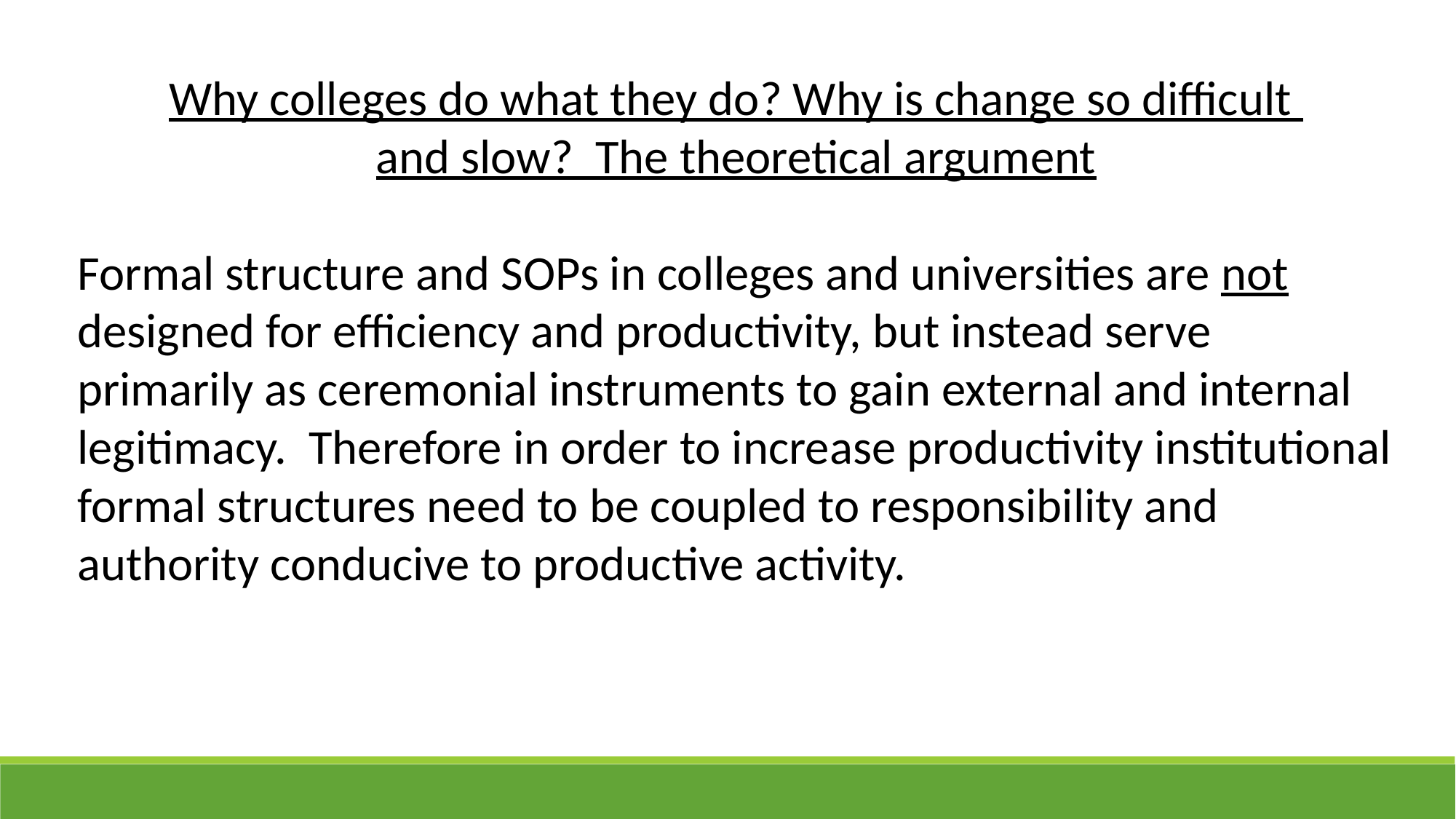

Why colleges do what they do? Why is change so difficult
and slow?  The theoretical argument

Formal structure and SOPs in colleges and universities are not designed for efficiency and productivity, but instead serve primarily as ceremonial instruments to gain external and internal legitimacy.  Therefore in order to increase productivity institutional formal structures need to be coupled to responsibility and authority conducive to productive activity.